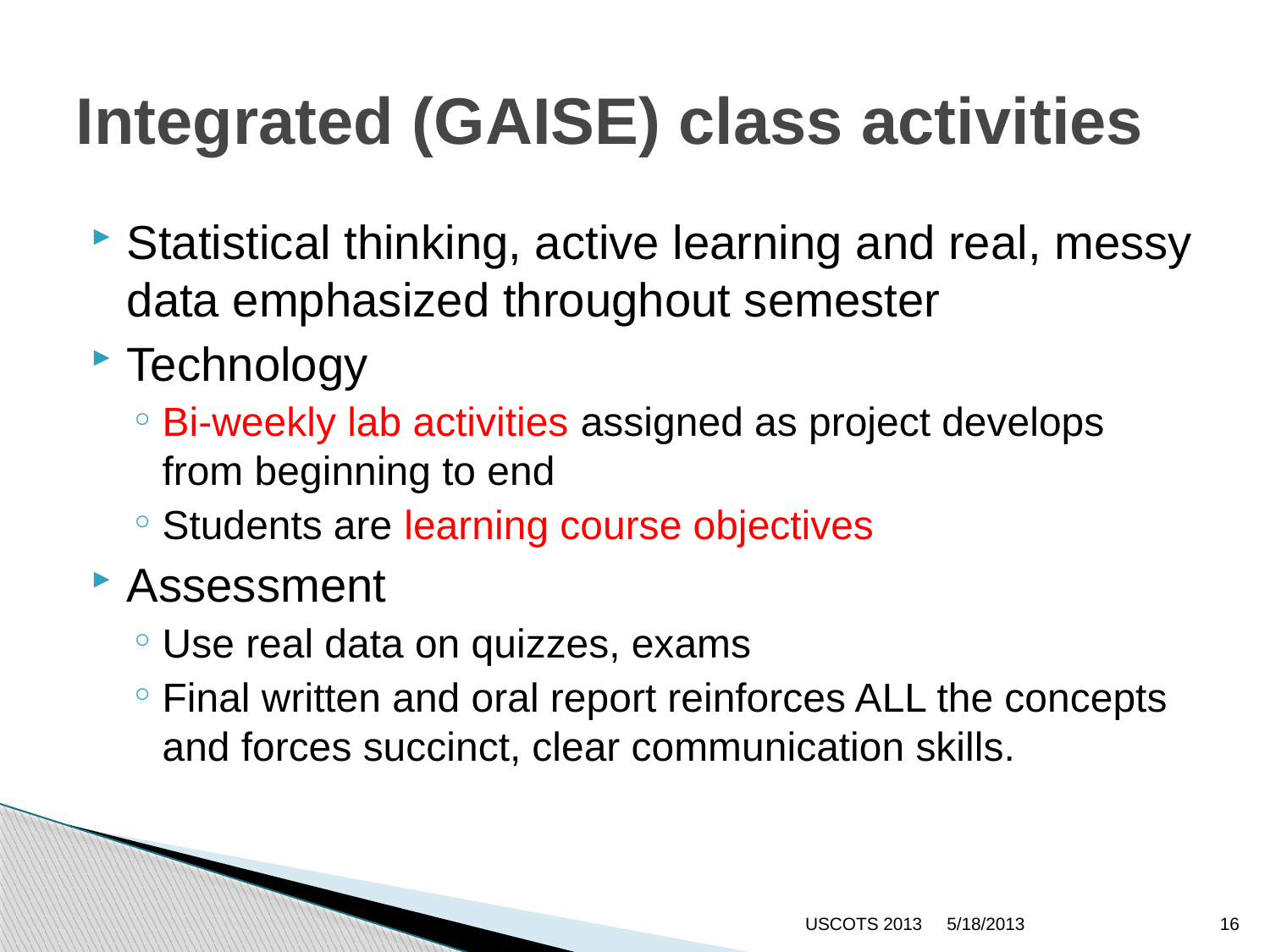

# Integrated (GAISE) class activities
Statistical thinking, active learning and real, messy data emphasized throughout semester
Technology
Bi-weekly lab activities assigned as project develops from beginning to end
Students are learning course objectives
Assessment
Use real data on quizzes, exams
Final written and oral report reinforces ALL the concepts and forces succinct, clear communication skills.

USCOTS 2013
5/18/2013
16